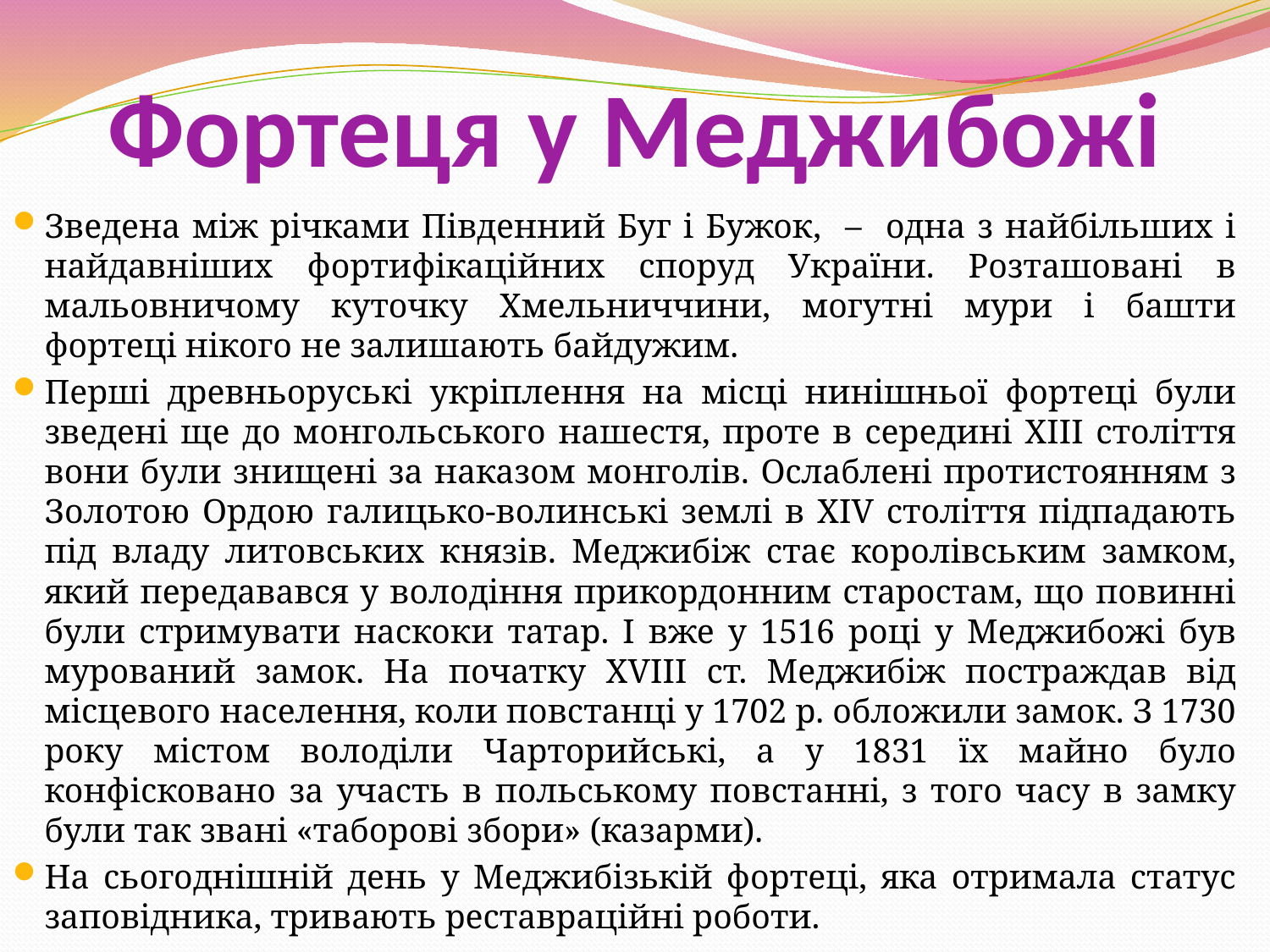

# Фортеця у Меджибожі
Зведена між річками Південний Буг і Бужок,  –  одна з найбільших і найдавніших фортифікаційних споруд України. Розташовані в мальовничому куточку Хмельниччини, могутні мури і башти фортеці нікого не залишають байдужим.
Перші древньоруські укріплення на місці нинішньої фортеці були зведені ще до монгольського нашестя, проте в середині ХІІІ століття вони були знищені за наказом монголів. Ослаблені протистоянням з Золотою Ордою галицько-волинські землі в XIV століття підпадають під владу литовських князів. Меджибіж стає королівським замком, який передавався у володіння прикордонним старостам, що повинні були стримувати наскоки татар. І вже у 1516 році у Меджибожі був мурований замок. На початку ХVІІІ ст. Меджибіж постраждав від місцевого населення, коли повстанці у 1702 р. обложили замок. З 1730 року містом володіли Чарторийські, а у 1831 їх майно було конфісковано за участь в польському повстанні, з того часу в замку були так звані «таборові збори» (казарми).
На сьогоднішній день у Меджибізькій фортеці, яка отримала статус заповідника, тривають реставраційні роботи.